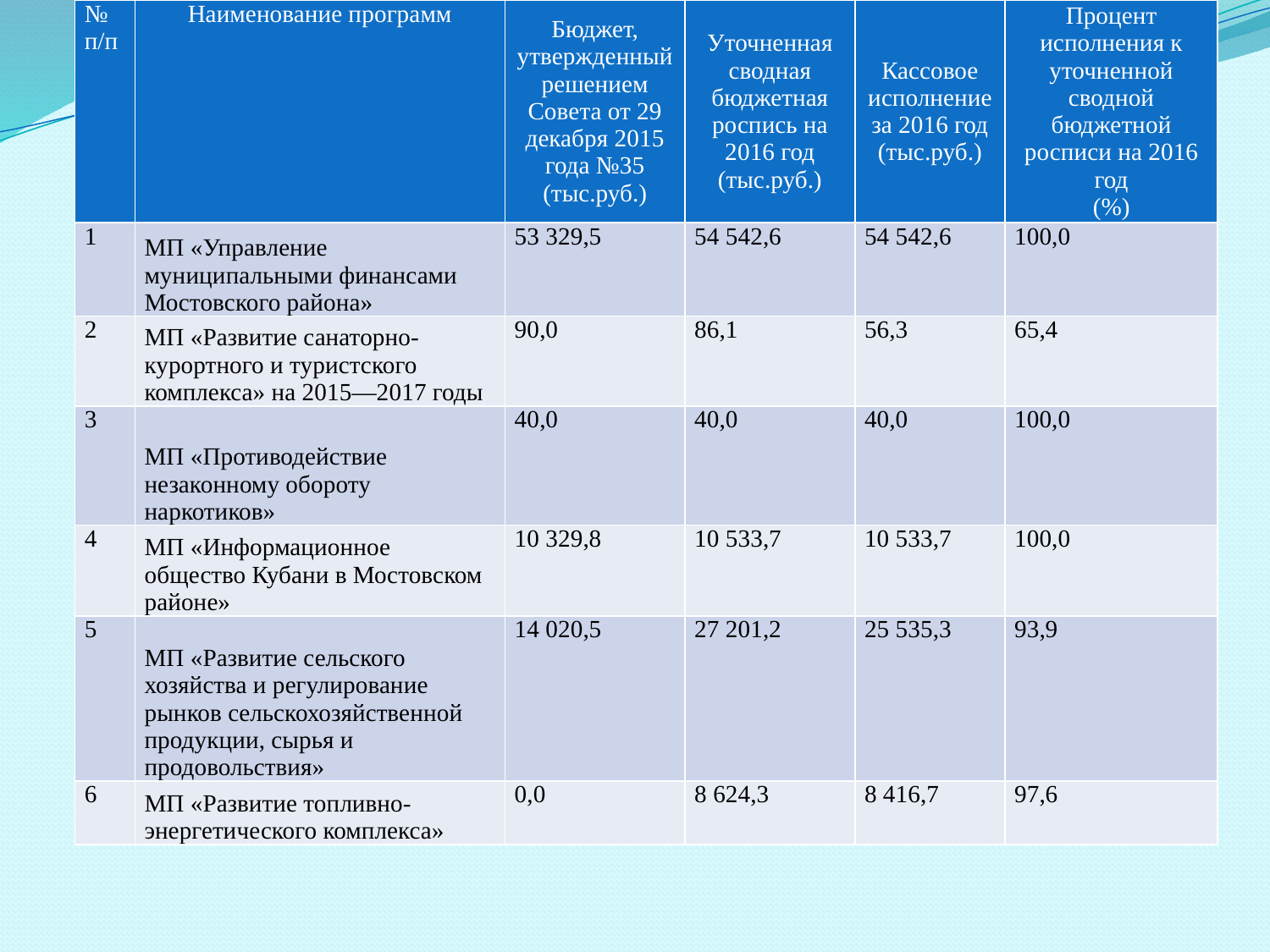

| № п/п | Наименование программ | Бюджет, утвержденный решением Совета от 29 декабря 2015 года №35 (тыс.руб.) | Уточненная сводная бюджетная роспись на 2016 год (тыс.руб.) | Кассовое исполнение за 2016 год (тыс.руб.) | Процент исполнения к уточненной сводной бюджетной росписи на 2016 год (%) |
| --- | --- | --- | --- | --- | --- |
| 1 | МП «Управление муниципальными финансами Мостовского района» | 53 329,5 | 54 542,6 | 54 542,6 | 100,0 |
| 2 | МП «Развитие санаторно-курортного и туристского комплекса» на 2015—2017 годы | 90,0 | 86,1 | 56,3 | 65,4 |
| 3 | МП «Противодействие незаконному обороту наркотиков» | 40,0 | 40,0 | 40,0 | 100,0 |
| 4 | МП «Информационное общество Кубани в Мостовском районе» | 10 329,8 | 10 533,7 | 10 533,7 | 100,0 |
| 5 | МП «Развитие сельского хозяйства и регулирование рынков сельскохозяйственной продукции, сырья и продовольствия» | 14 020,5 | 27 201,2 | 25 535,3 | 93,9 |
| 6 | МП «Развитие топливно-энергетического комплекса» | 0,0 | 8 624,3 | 8 416,7 | 97,6 |